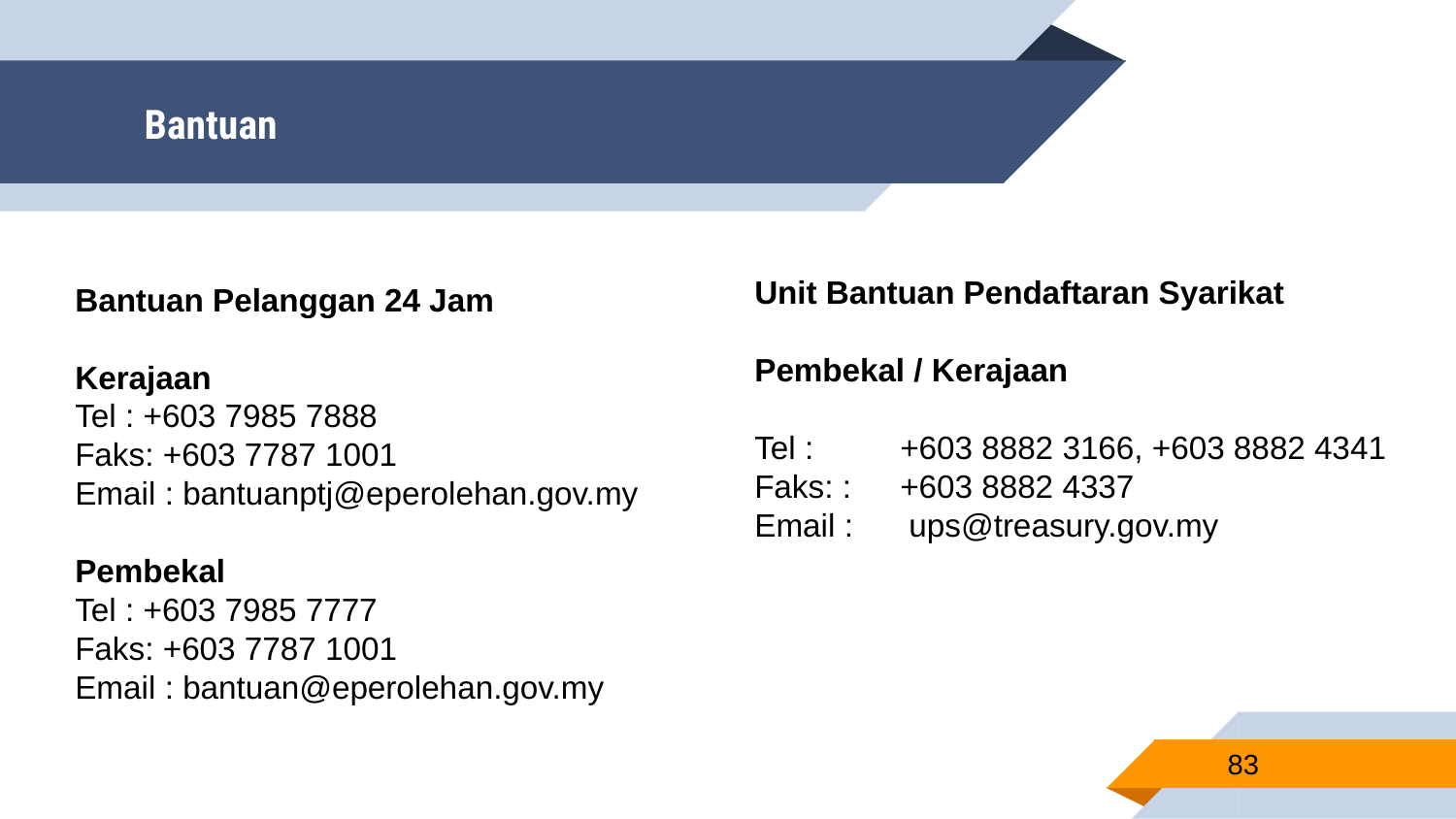

# Bantuan
Unit Bantuan Pendaftaran Syarikat

Pembekal / Kerajaan

Tel :	+603 8882 3166, +603 8882 4341
Faks: :	+603 8882 4337
Email :	 ups@treasury.gov.my
Bantuan Pelanggan 24 Jam

Kerajaan
Tel : +603 7985 7888
Faks: +603 7787 1001
Email : bantuanptj@eperolehan.gov.my

Pembekal
Tel : +603 7985 7777
Faks: +603 7787 1001
Email : bantuan@eperolehan.gov.my

83